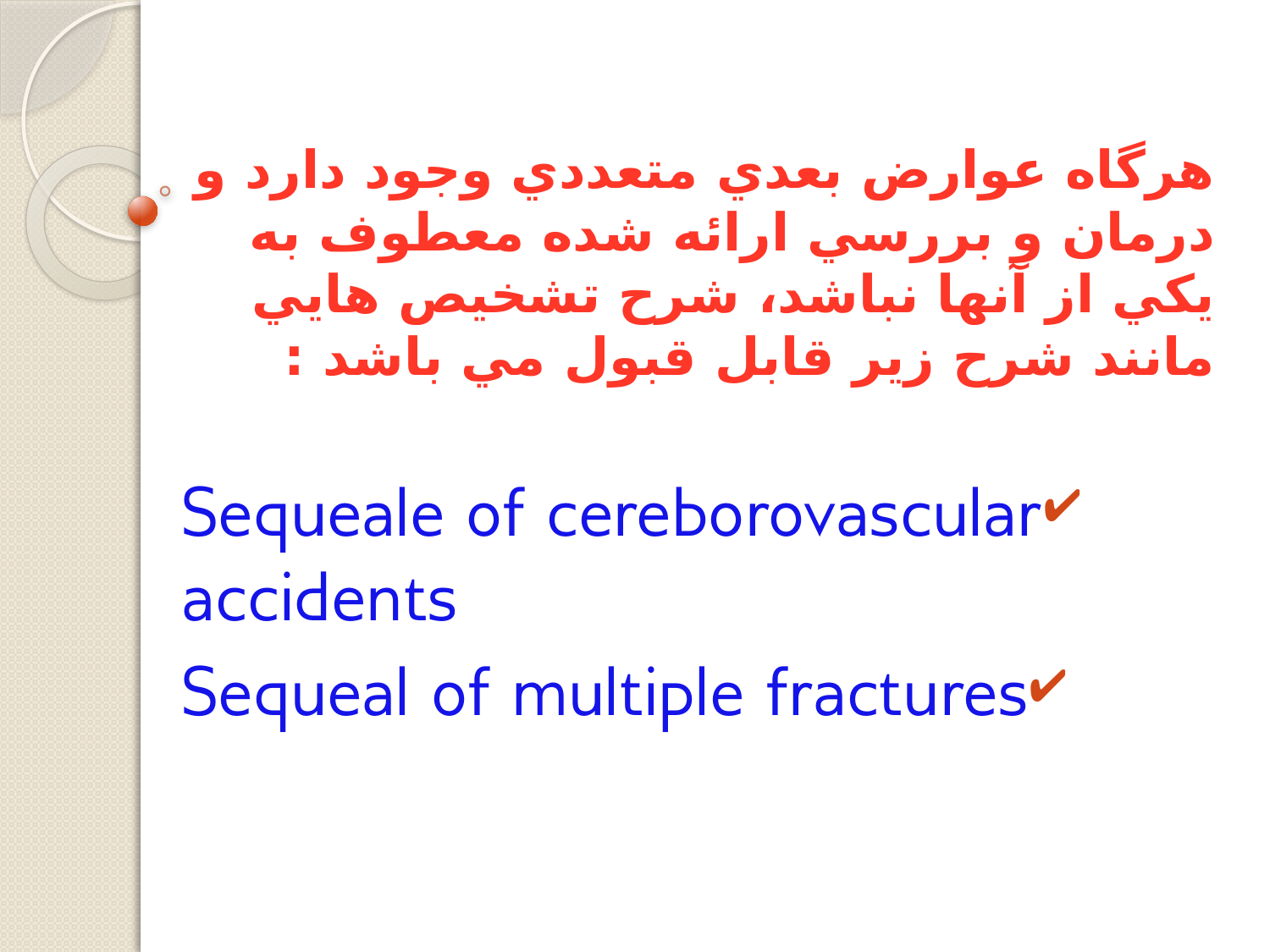

# هرگاه عوارض بعدي متعددي وجود دارد و درمان و بررسي ارائه شده معطوف به يكي از آنها نباشد، شرح تشخيص هايي مانند شرح زير قابل قبول مي باشد :
Sequeale of cereborovascular accidents
Sequeal of multiple fractures